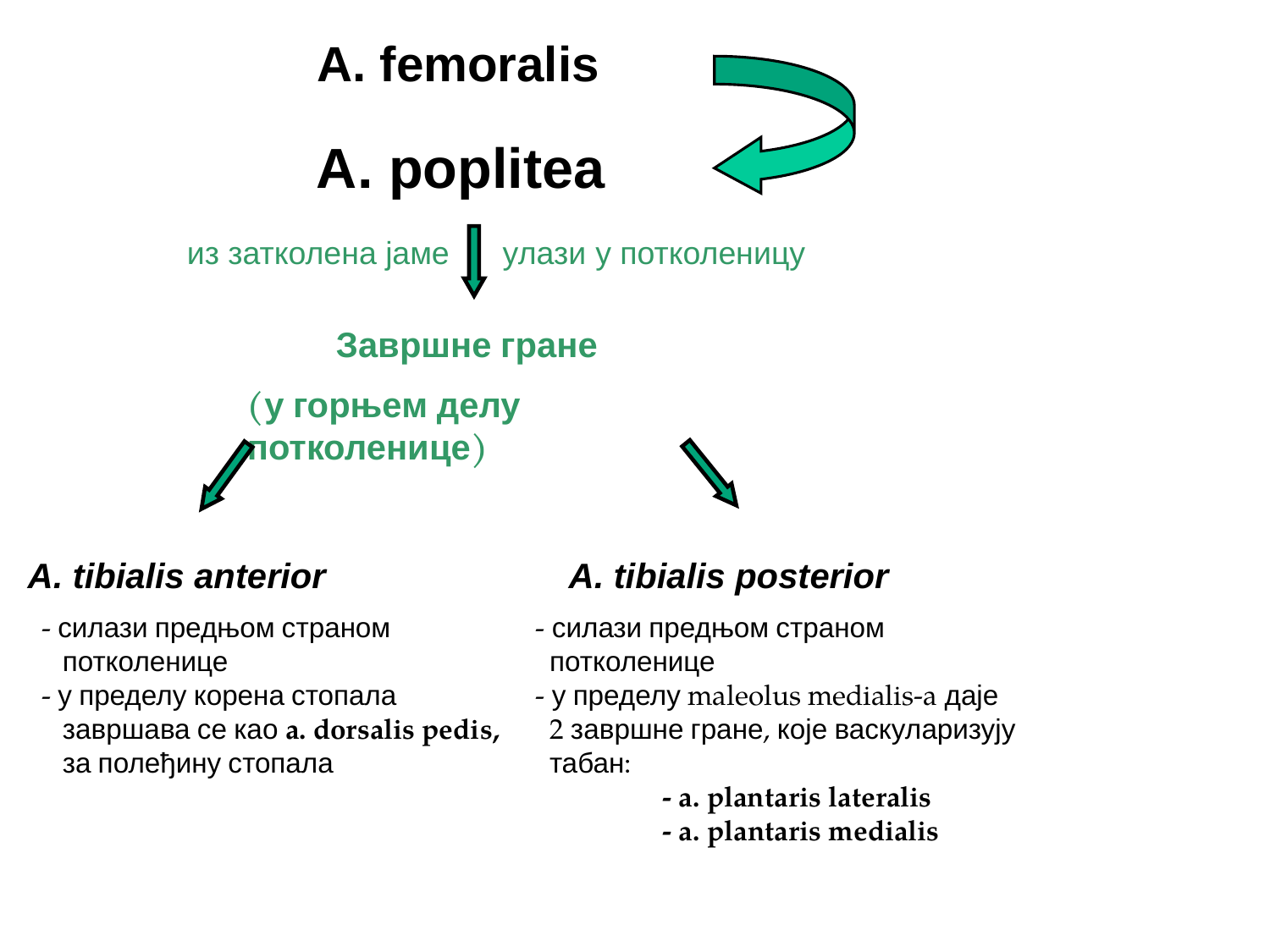

A. femoralis

A. poplitea
из затколена јаме      улази у потколеницу

          Завршне гране
(у горњем делу потколенице)

A. tibialis anterior	                  A. tibialis posterior
  - силази предњом страном		- силази предњом страном
     потколенице			  потколенице
  - у пределу корена стопала		- у пределу maleolus medialis-a даје
     завршава се као a. dorsalis pedis,	  2 завршне гране, које васкуларизују
     за полеђину стопала		  табан:
					- a. plantaris lateralis
					- a. plantaris medialis